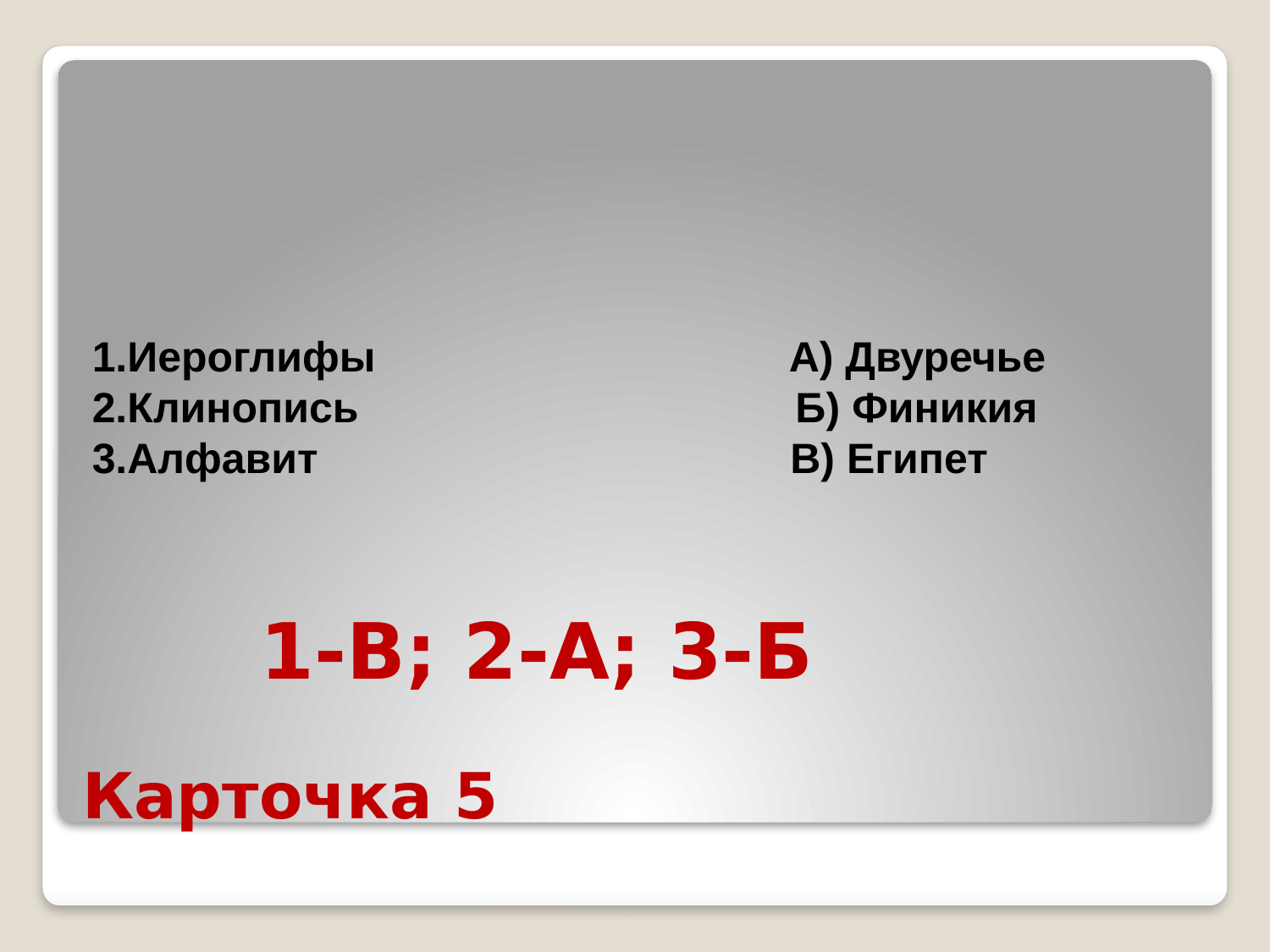

1.Иероглифы                                   А) Двуречье
2.Клинопись                                     Б) Финикия
3.Алфавит                                        В) Египет
1-В; 2-А; 3-Б
# Карточка 5